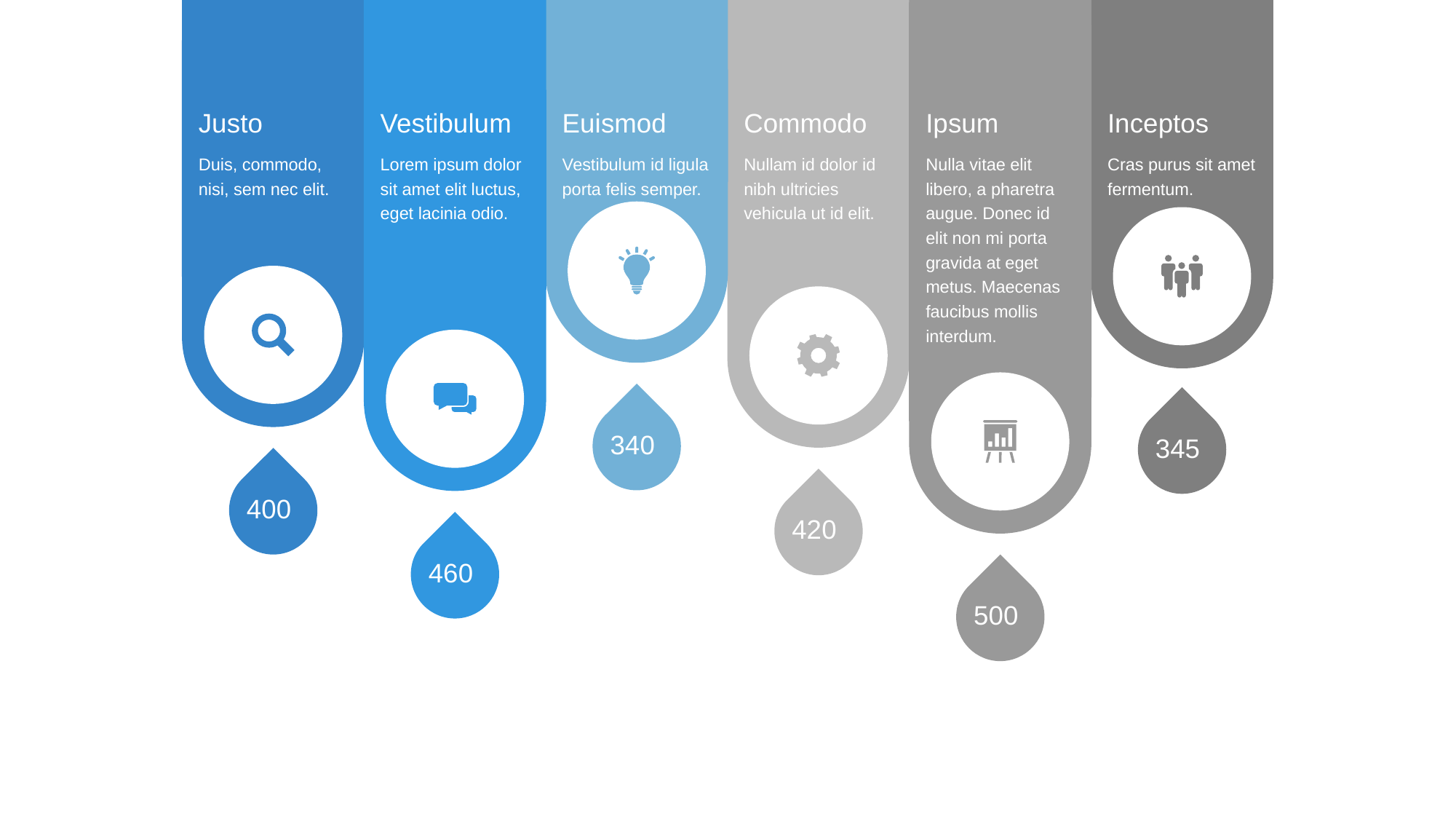

Euismod
Vestibulum id ligula porta felis semper.

340

Justo
Duis, commodo, nisi, sem nec elit.

400

Vestibulum
Lorem ipsum dolor sit amet elit luctus, eget lacinia odio.

460

Commodo
Nullam id dolor id nibh ultricies vehicula ut id elit.

420

Ipsum
Nulla vitae elit libero, a pharetra augue. Donec id elit non mi porta gravida at eget metus. Maecenas faucibus mollis interdum.

500

Inceptos
Cras purus sit amet fermentum.

345